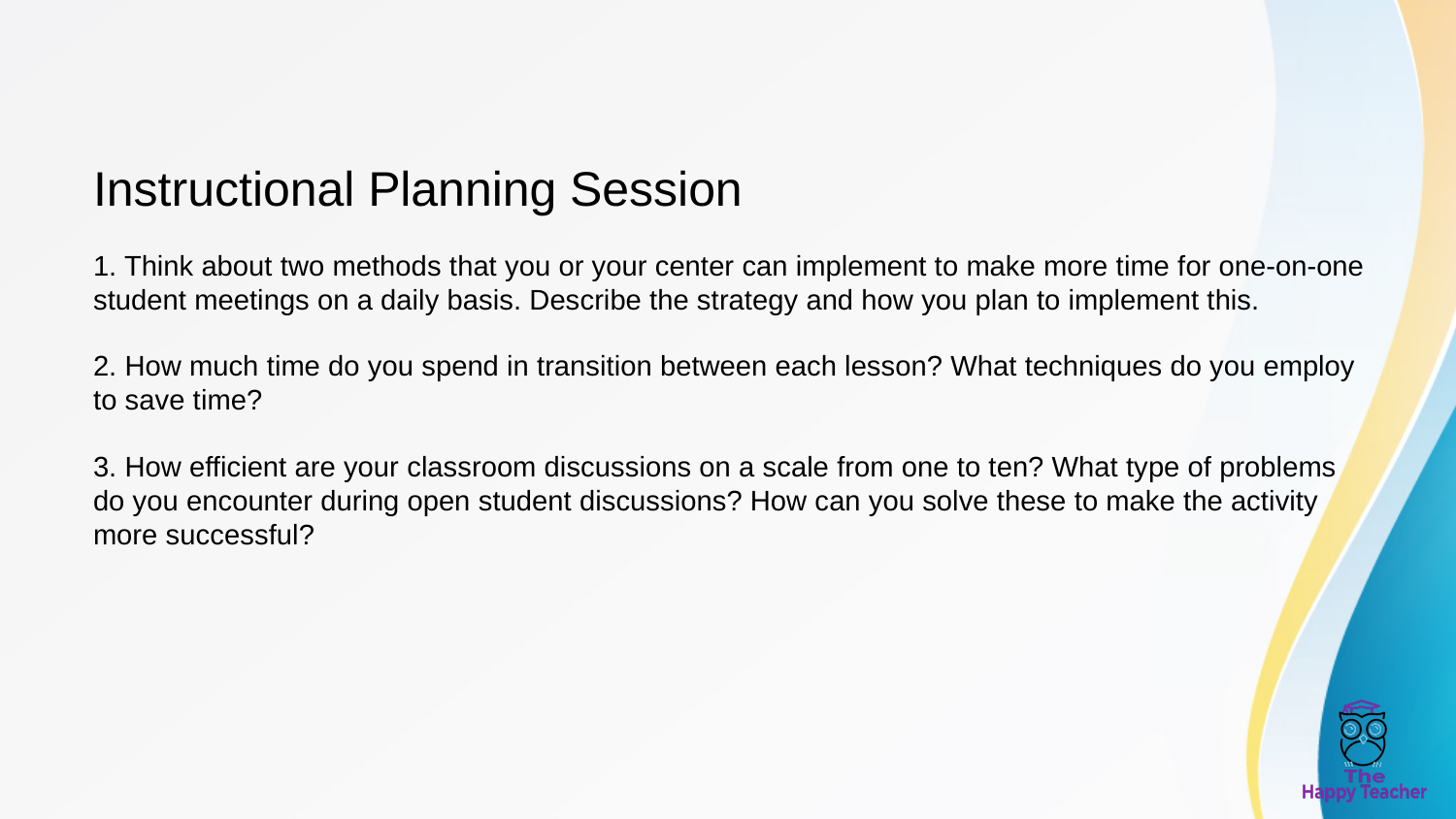

#
Instructional Planning Session
1. Think about two methods that you or your center can implement to make more time for one-on-one student meetings on a daily basis. Describe the strategy and how you plan to implement this.
2. How much time do you spend in transition between each lesson? What techniques do you employ to save time?
3. How efficient are your classroom discussions on a scale from one to ten? What type of problems do you encounter during open student discussions? How can you solve these to make the activity more successful?